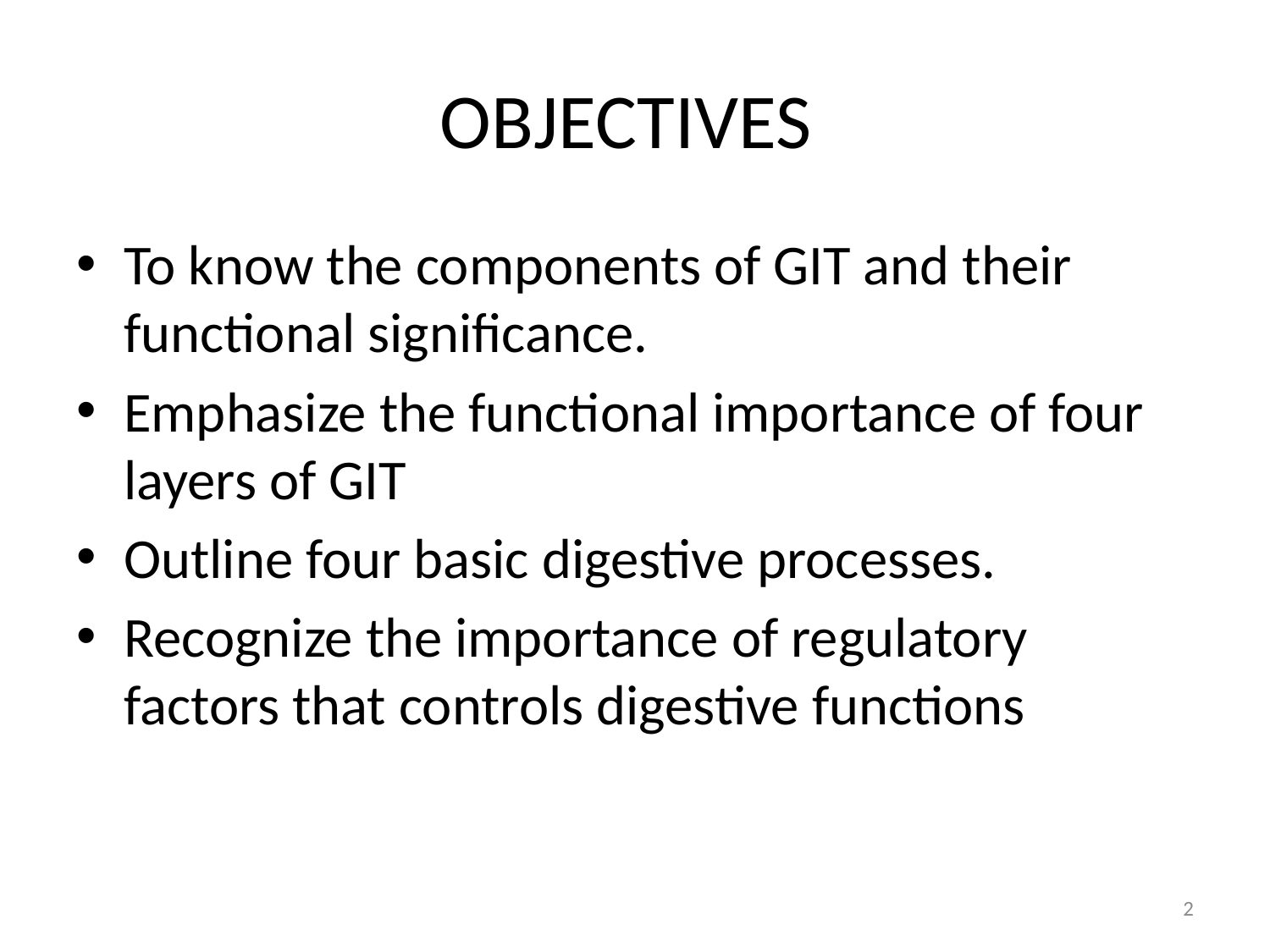

# OBJECTIVES
To know the components of GIT and their functional significance.
Emphasize the functional importance of four layers of GIT
Outline four basic digestive processes.
Recognize the importance of regulatory factors that controls digestive functions
2